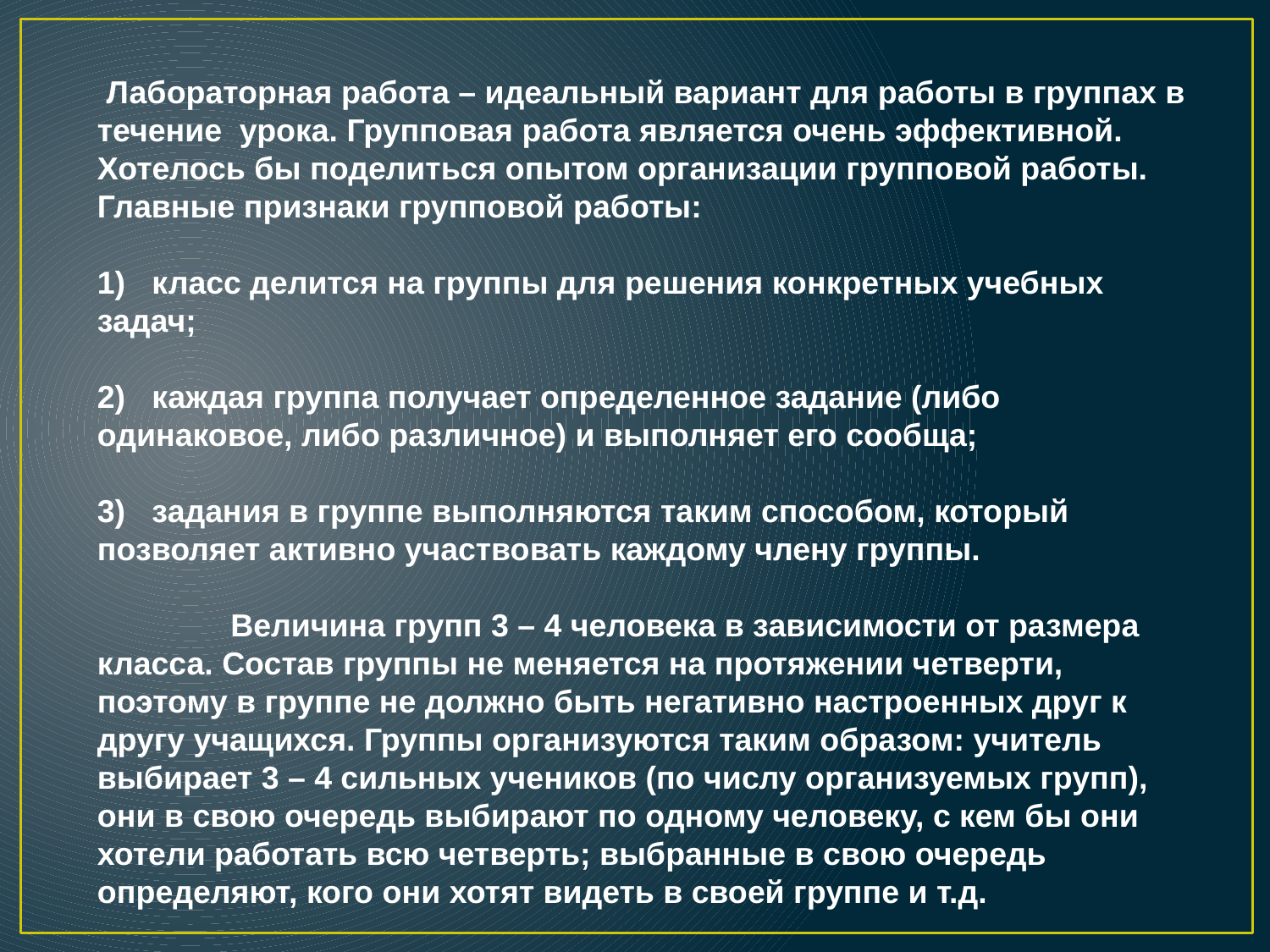

Лабораторная работа – идеальный вариант для работы в группах в течение  урока. Групповая работа является очень эффективной. Хотелось бы поделиться опытом организации групповой работы. Главные признаки групповой работы:

1)   класс делится на группы для решения конкретных учебных задач;

2)   каждая группа получает определенное задание (либо одинаковое, либо различное) и выполняет его сообща;

3)   задания в группе выполняются таким способом, который позволяет активно участвовать каждому члену группы.

               Величина групп 3 – 4 человека в зависимости от размера класса. Состав группы не меняется на протяжении четверти, поэтому в группе не должно быть негативно настроенных друг к другу учащихся. Группы организуются таким образом: учитель выбирает 3 – 4 сильных учеников (по числу организуемых групп), они в свою очередь выбирают по одному человеку, с кем бы они хотели работать всю четверть; выбранные в свою очередь определяют, кого они хотят видеть в своей группе и т.д.